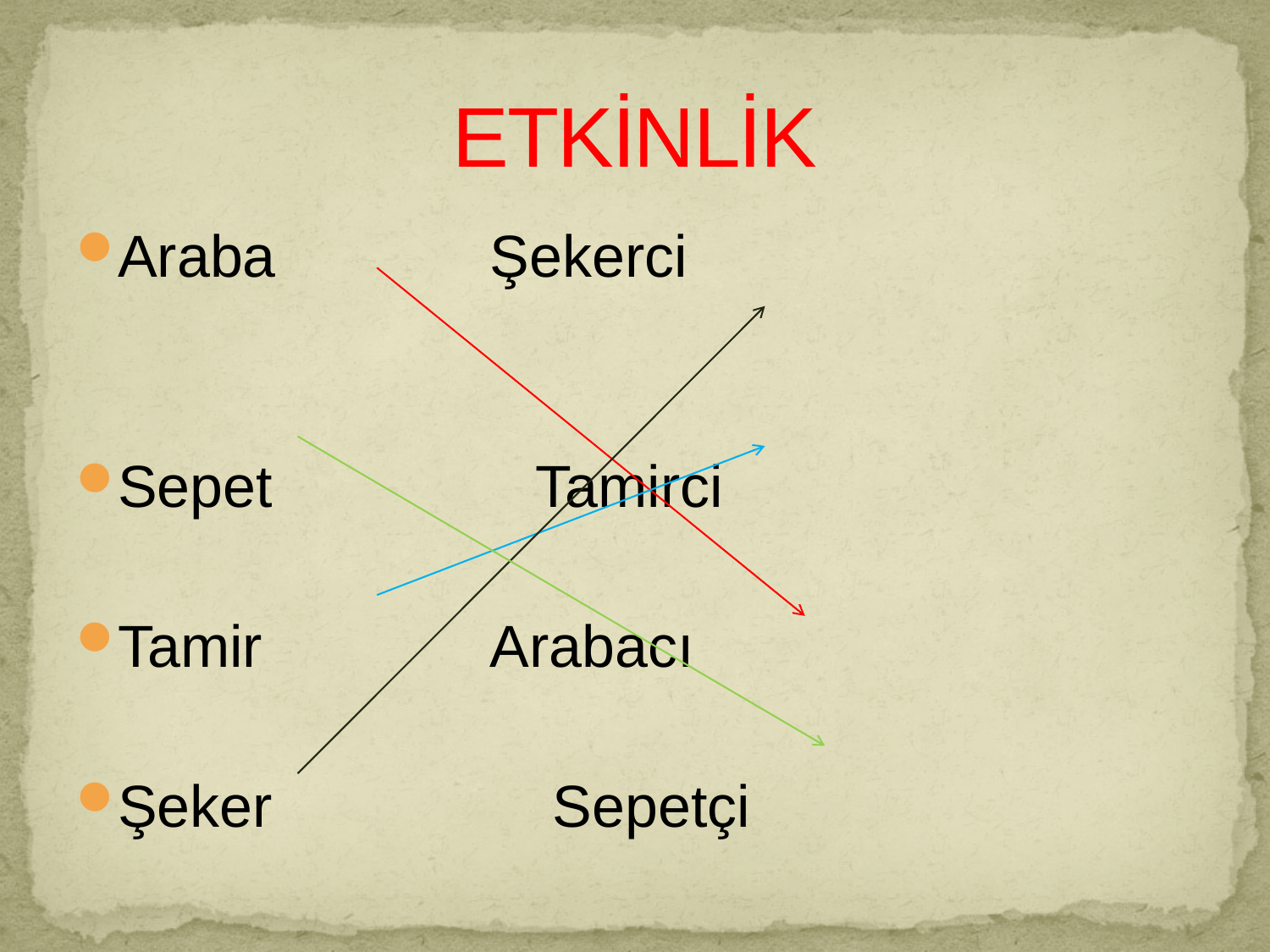

# ETKİNLİK
Araba             Şekerci

Sepet                Tamirci

Tamir              Arabacı

Şeker                 Sepetçi